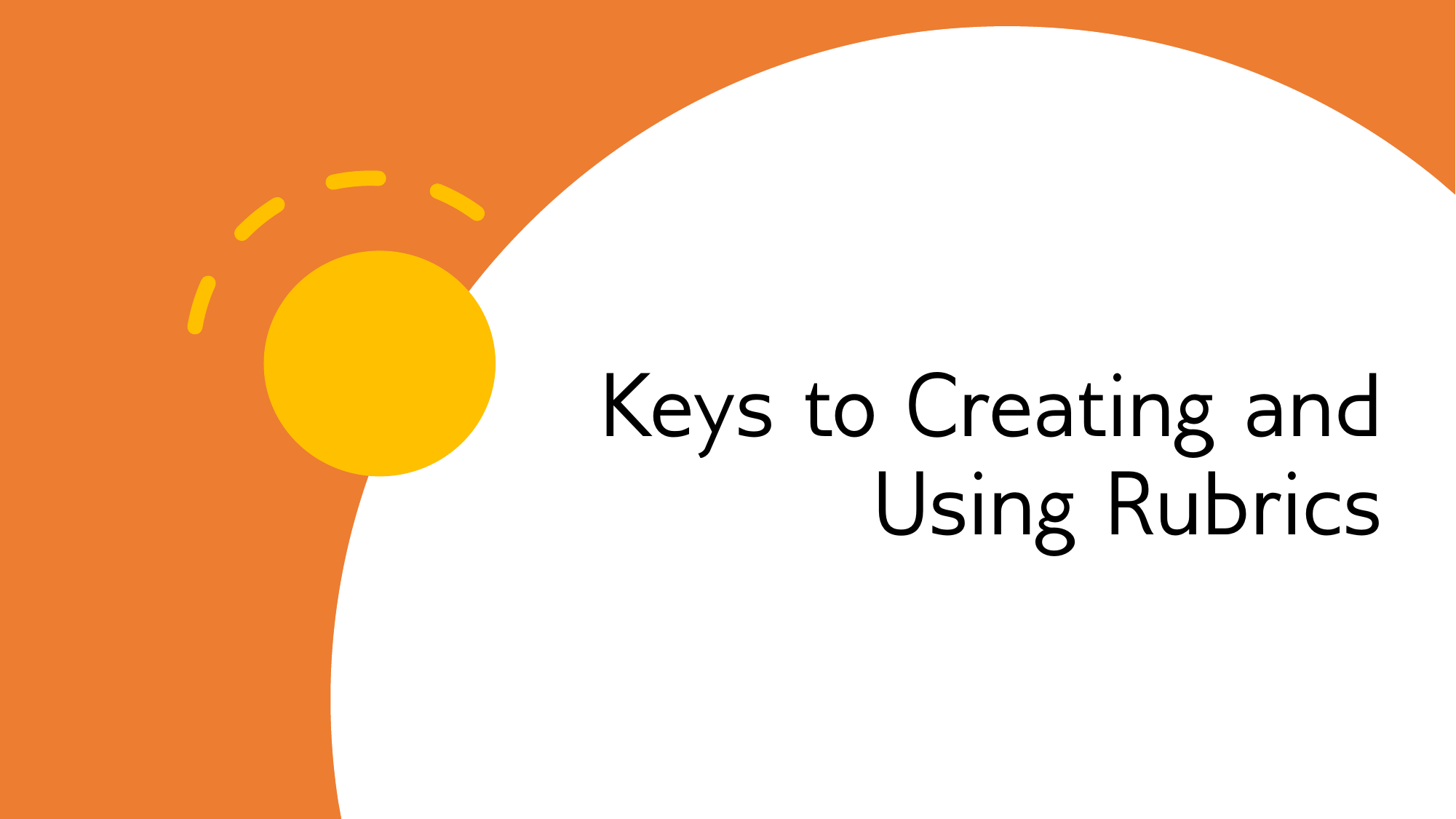

# Keys to Creating and Using Rubrics